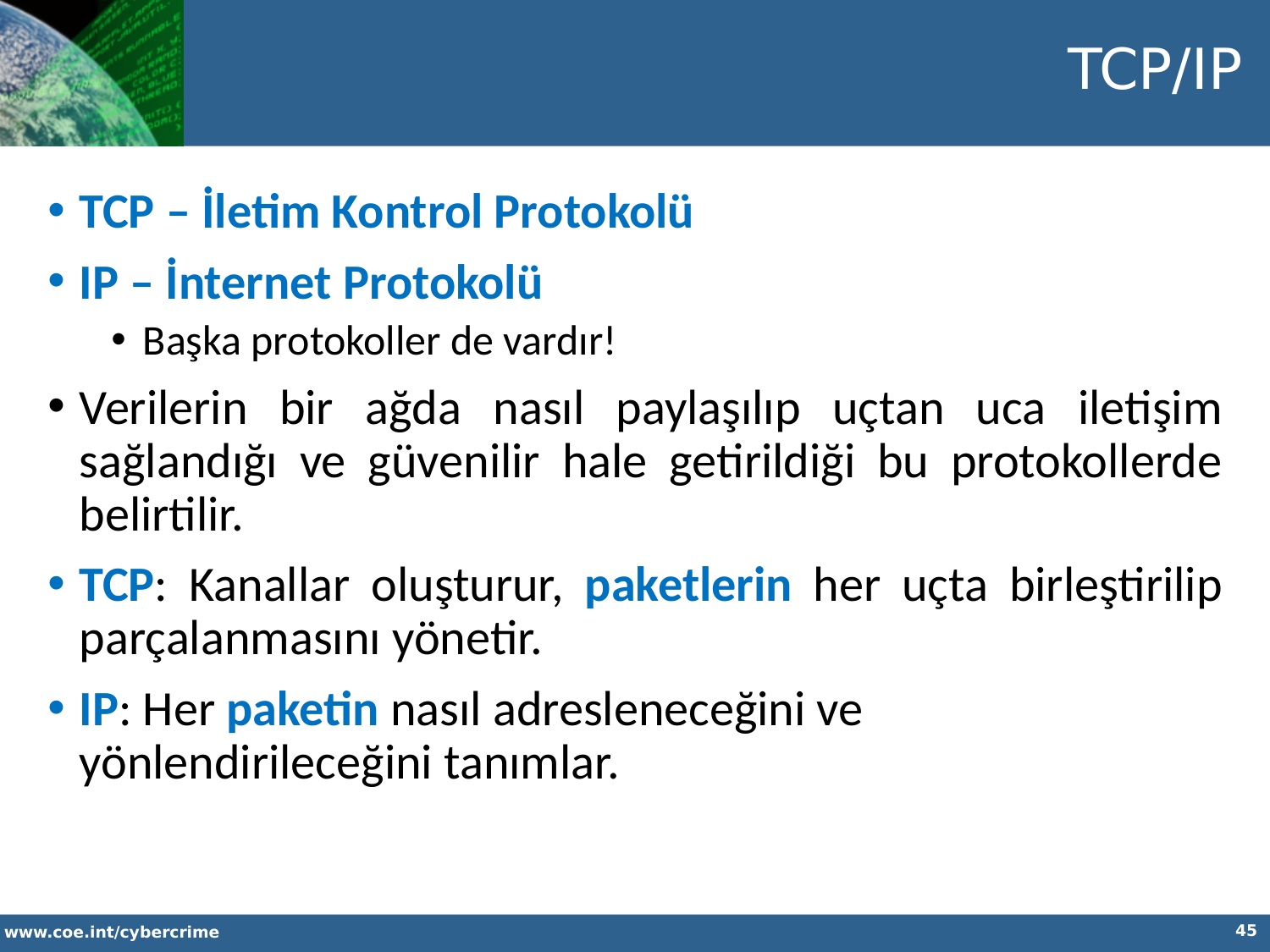

TCP/IP
TCP – İletim Kontrol Protokolü
IP – İnternet Protokolü
Başka protokoller de vardır!
Verilerin bir ağda nasıl paylaşılıp uçtan uca iletişim sağlandığı ve güvenilir hale getirildiği bu protokollerde belirtilir.
TCP: Kanallar oluşturur, paketlerin her uçta birleştirilip parçalanmasını yönetir.
IP: Her paketin nasıl adresleneceğini ve yönlendirileceğini tanımlar.